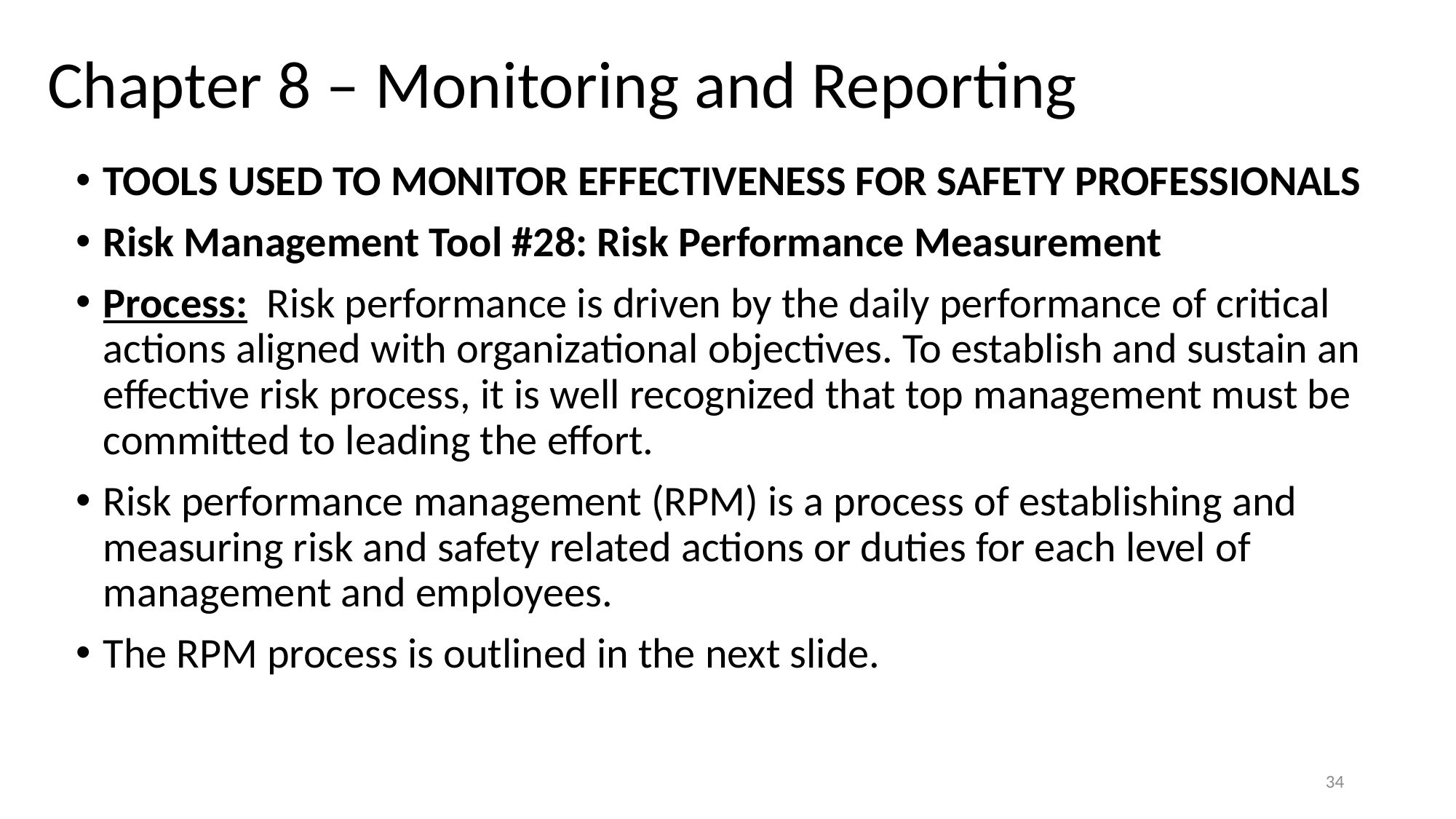

# Chapter 8 – Monitoring and Reporting
TOOLS USED TO MONITOR EFFECTIVENESS FOR SAFETY PROFESSIONALS
Risk Management Tool #28: Risk Performance Measurement
Process:  Risk performance is driven by the daily performance of critical actions aligned with organizational objectives. To establish and sustain an effective risk process, it is well recognized that top management must be committed to leading the effort.
Risk performance management (RPM) is a process of establishing and measuring risk and safety related actions or duties for each level of management and employees.
The RPM process is outlined in the next slide.
34